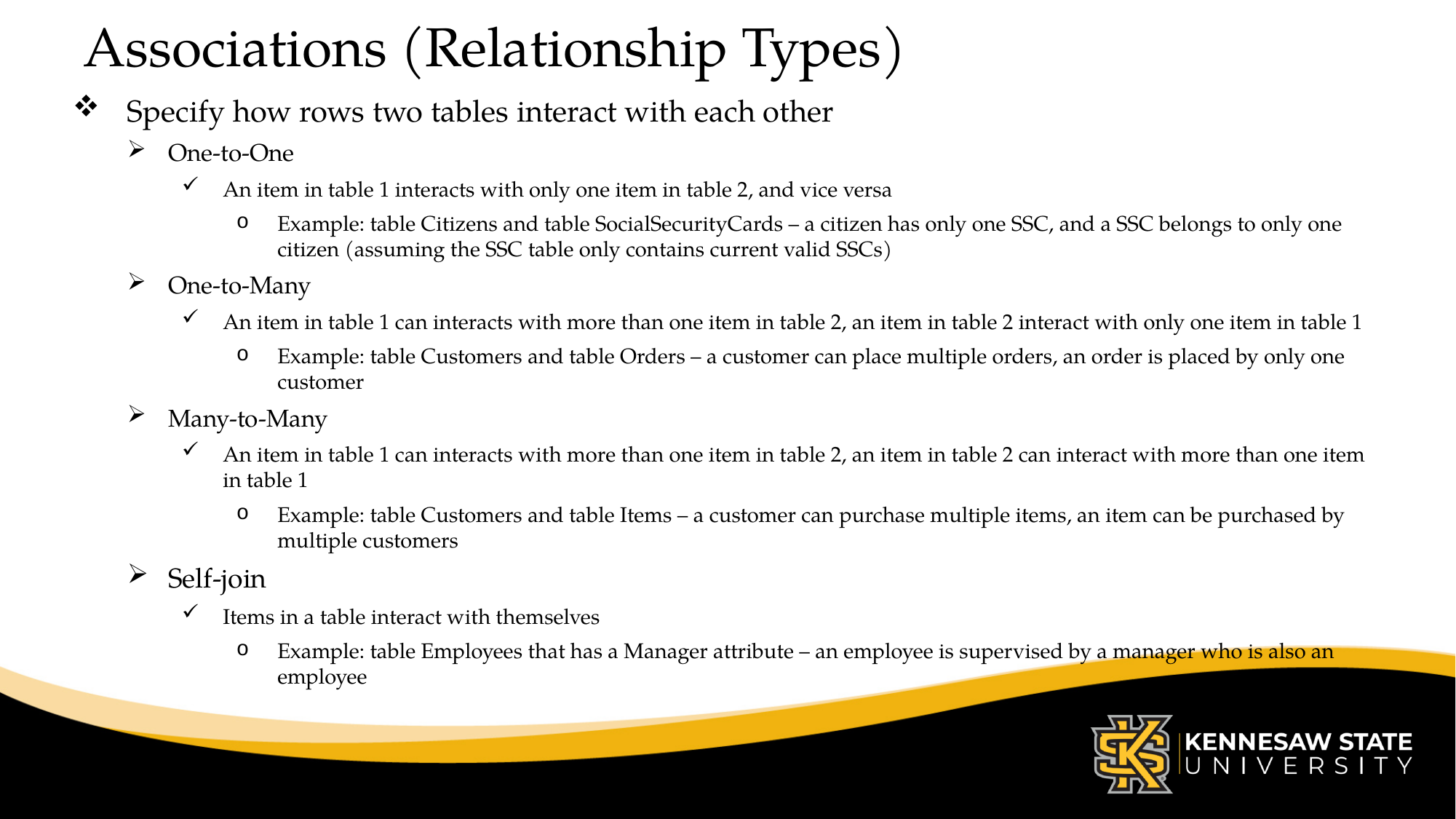

# Associations (Relationship Types)
Specify how rows two tables interact with each other
One-to-One
An item in table 1 interacts with only one item in table 2, and vice versa
Example: table Citizens and table SocialSecurityCards – a citizen has only one SSC, and a SSC belongs to only one citizen (assuming the SSC table only contains current valid SSCs)
One-to-Many
An item in table 1 can interacts with more than one item in table 2, an item in table 2 interact with only one item in table 1
Example: table Customers and table Orders – a customer can place multiple orders, an order is placed by only one customer
Many-to-Many
An item in table 1 can interacts with more than one item in table 2, an item in table 2 can interact with more than one item in table 1
Example: table Customers and table Items – a customer can purchase multiple items, an item can be purchased by multiple customers
Self-join
Items in a table interact with themselves
Example: table Employees that has a Manager attribute – an employee is supervised by a manager who is also an employee